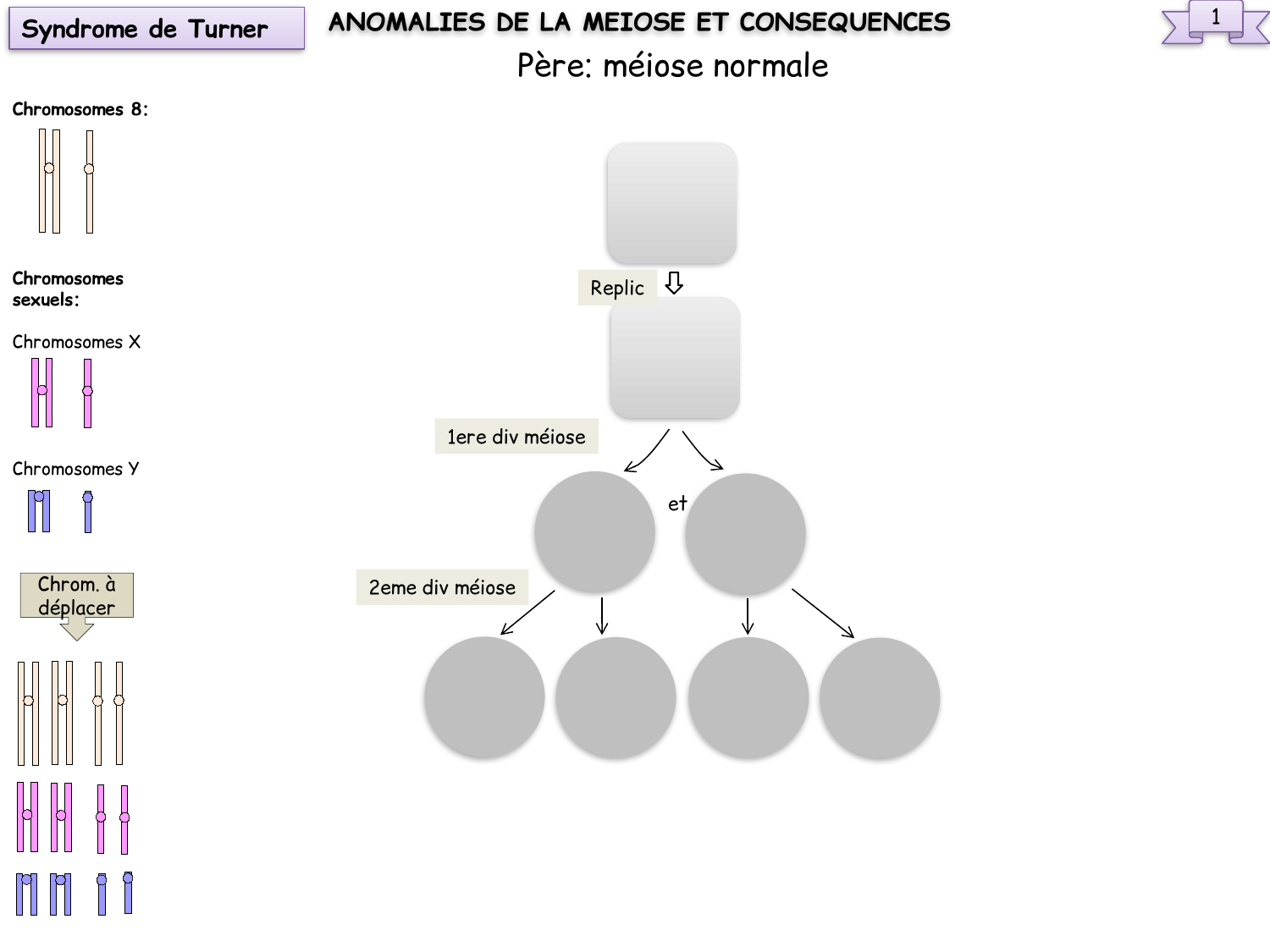

ANOMALIES DE LA MEIOSE ET CONSEQUENCES
Syndrome de Turner
Chromosomes 8:

Chromosomes
sexuels:

Chromosomes X

Chromosomes Y

1
Père: méiose normale

Replic

1ere div méiose

et
2eme div méiose

Chrom. à déplacer